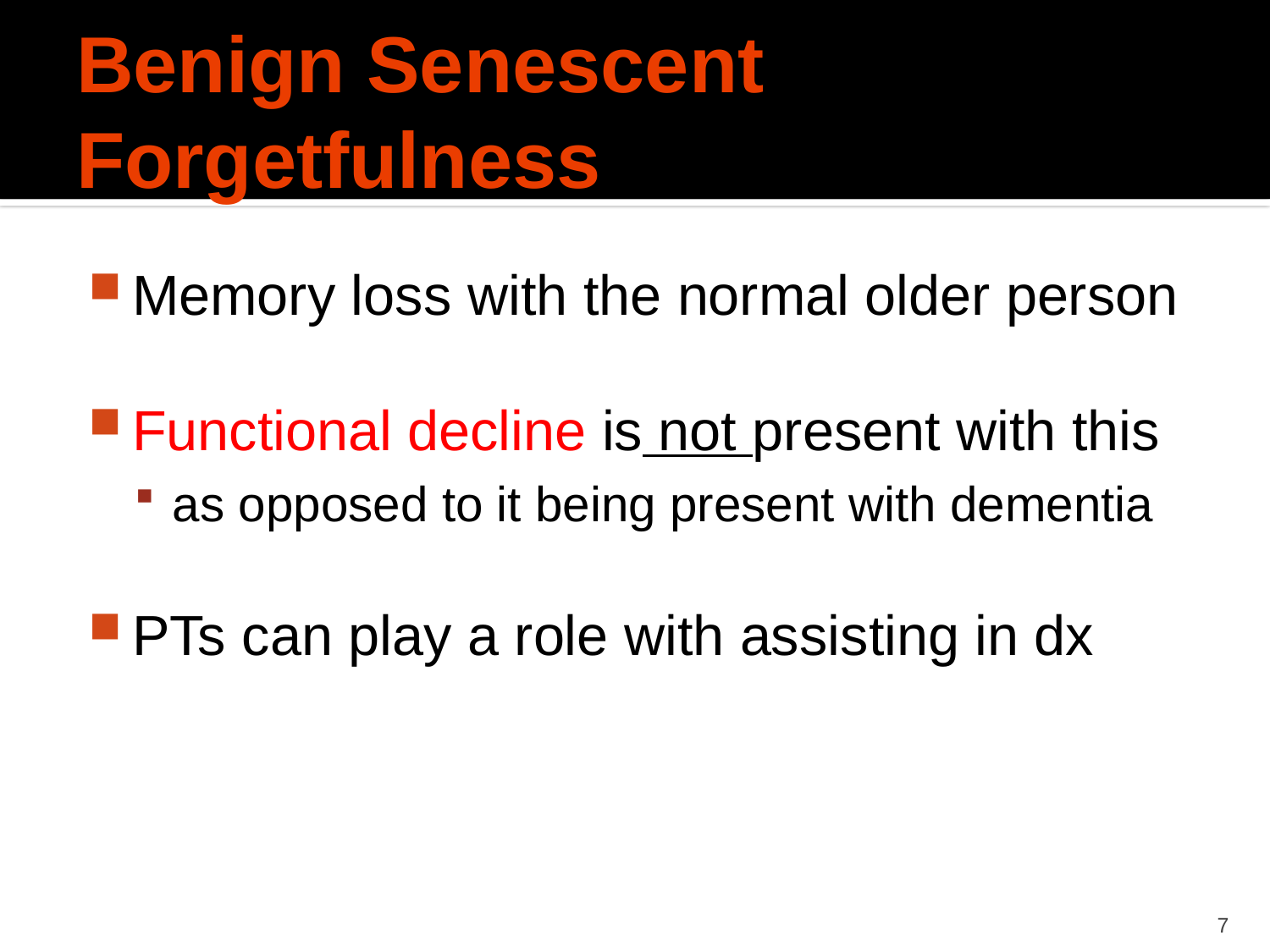

# Benign Senescent Forgetfulness
Memory loss with the normal older person

Functional decline is not present with this
as opposed to it being present with dementia

PTs can play a role with assisting in dx
7